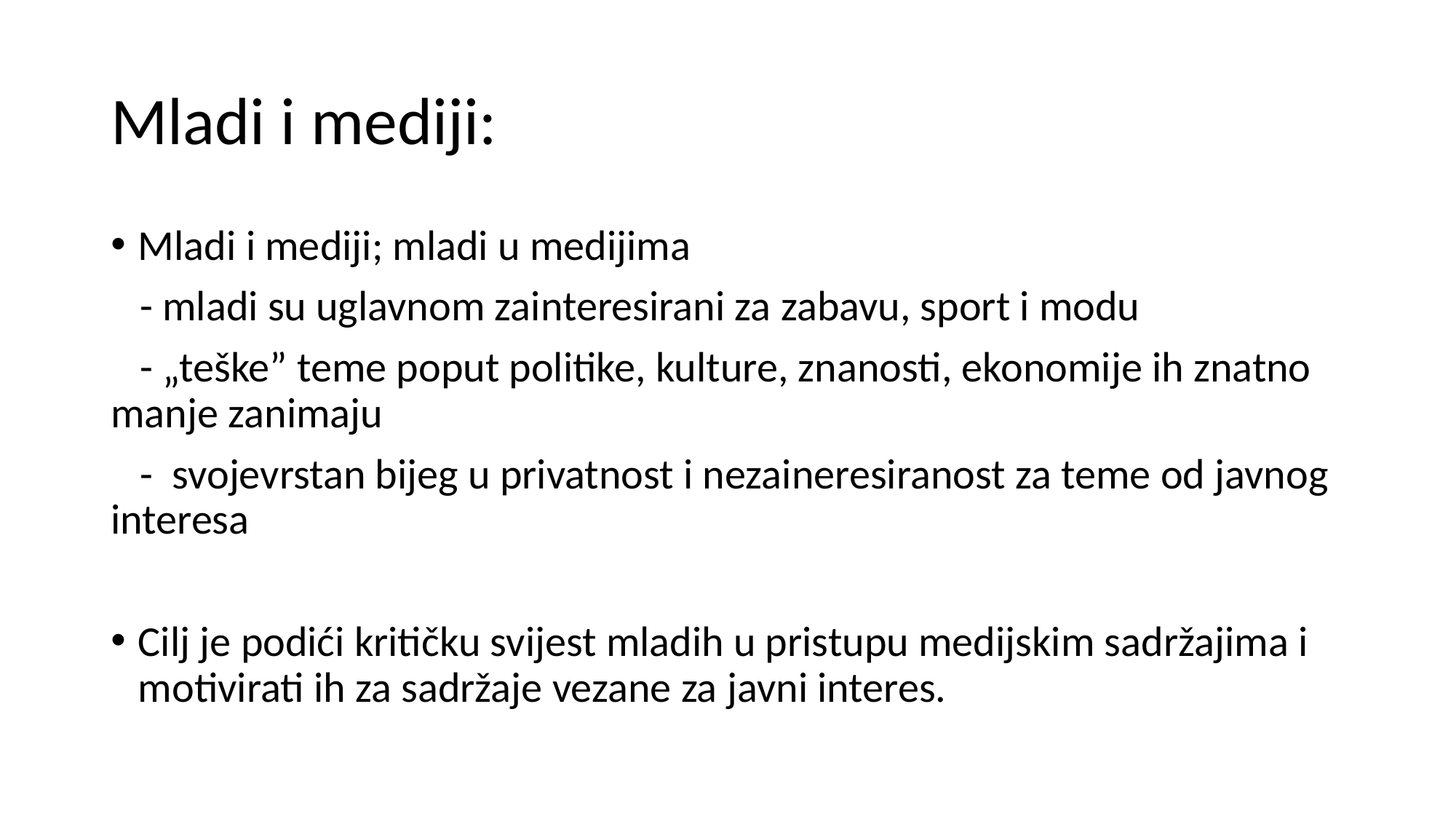

# Mladi i mediji:
Mladi i mediji; mladi u medijima
   - mladi su uglavnom zainteresirani za zabavu, sport i modu
   - „teške” teme poput politike, kulture, znanosti, ekonomije ih znatno manje zanimaju
   -  svojevrstan bijeg u privatnost i nezaineresiranost za teme od javnog interesa

Cilj je podići kritičku svijest mladih u pristupu medijskim sadržajima i motivirati ih za sadržaje vezane za javni interes.